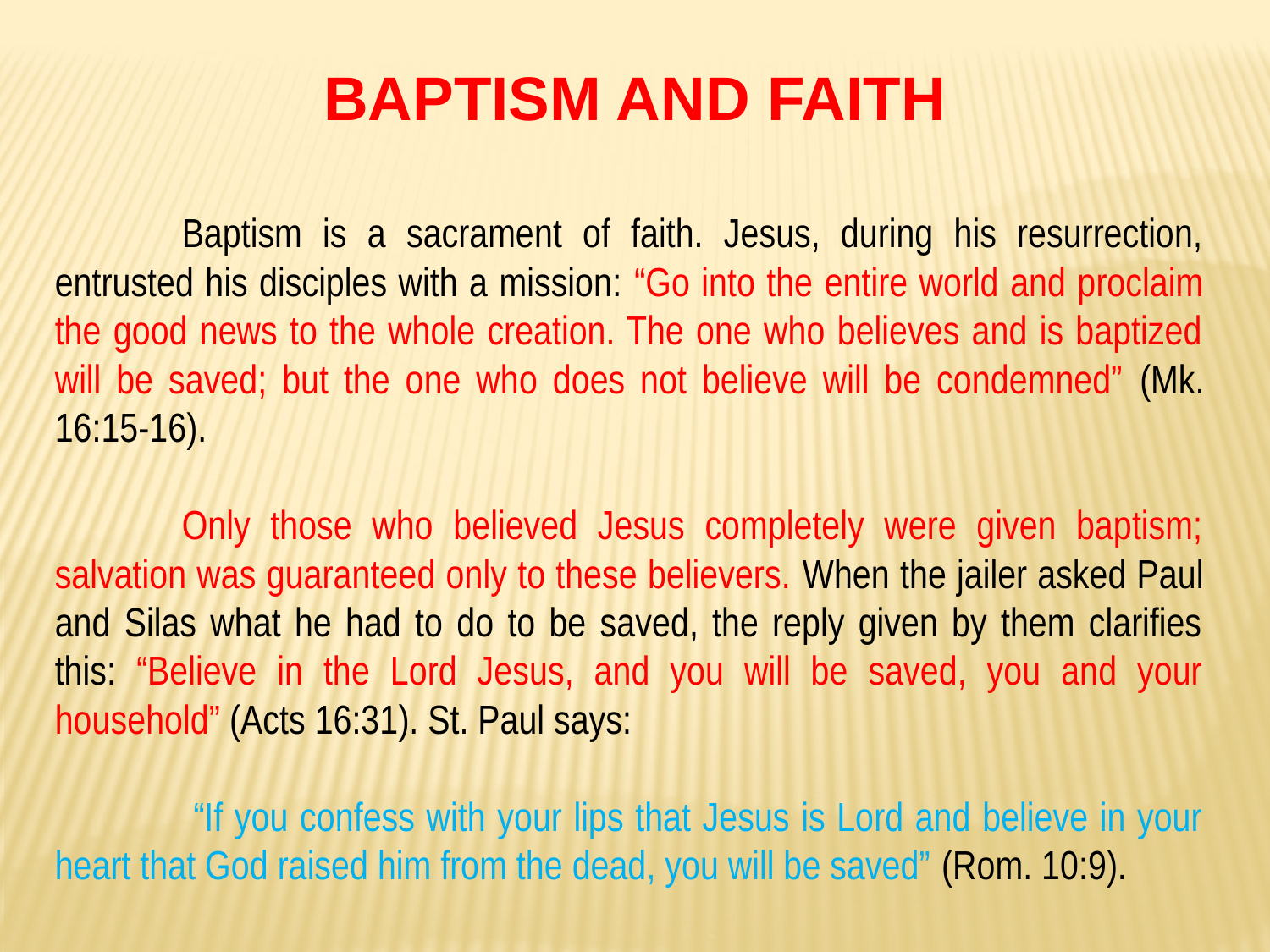

BAPTISM AND FAITH
	Baptism is a sacrament of faith. Jesus, during his resurrection, entrusted his disciples with a mission: “Go into the entire world and proclaim the good news to the whole creation. The one who believes and is baptized will be saved; but the one who does not believe will be condemned” (Mk. 16:15-16).

	Only those who believed Jesus completely were given baptism; salvation was guaranteed only to these believers. When the jailer asked Paul and Silas what he had to do to be saved, the reply given by them clarifies this: “Believe in the Lord Jesus, and you will be saved, you and your household” (Acts 16:31). St. Paul says:

	 “If you confess with your lips that Jesus is Lord and believe in your heart that God raised him from the dead, you will be saved” (Rom. 10:9).